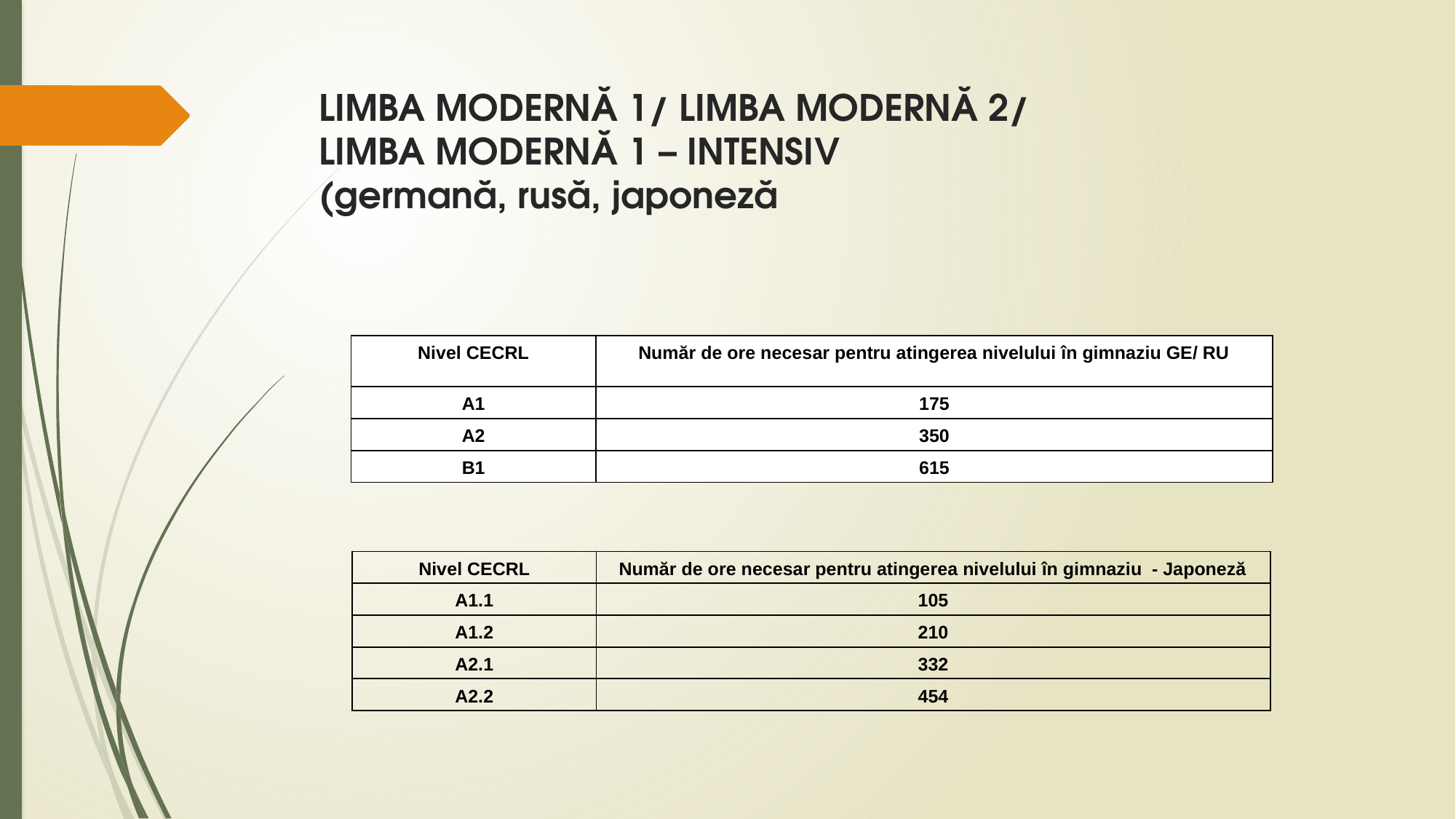

# LIMBA MODERNĂ 1/ LIMBA MODERNĂ 2/ LIMBA MODERNĂ 1 – INTENSIV (germană, rusă, japoneză
| Nivel CECRL | Număr de ore necesar pentru atingerea nivelului în gimnaziu GE/ RU |
| --- | --- |
| A1 | 175 |
| A2 | 350 |
| B1 | 615 |
| Nivel CECRL | Număr de ore necesar pentru atingerea nivelului în gimnaziu - Japoneză |
| --- | --- |
| A1.1 | 105 |
| A1.2 | 210 |
| A2.1 | 332 |
| A2.2 | 454 |